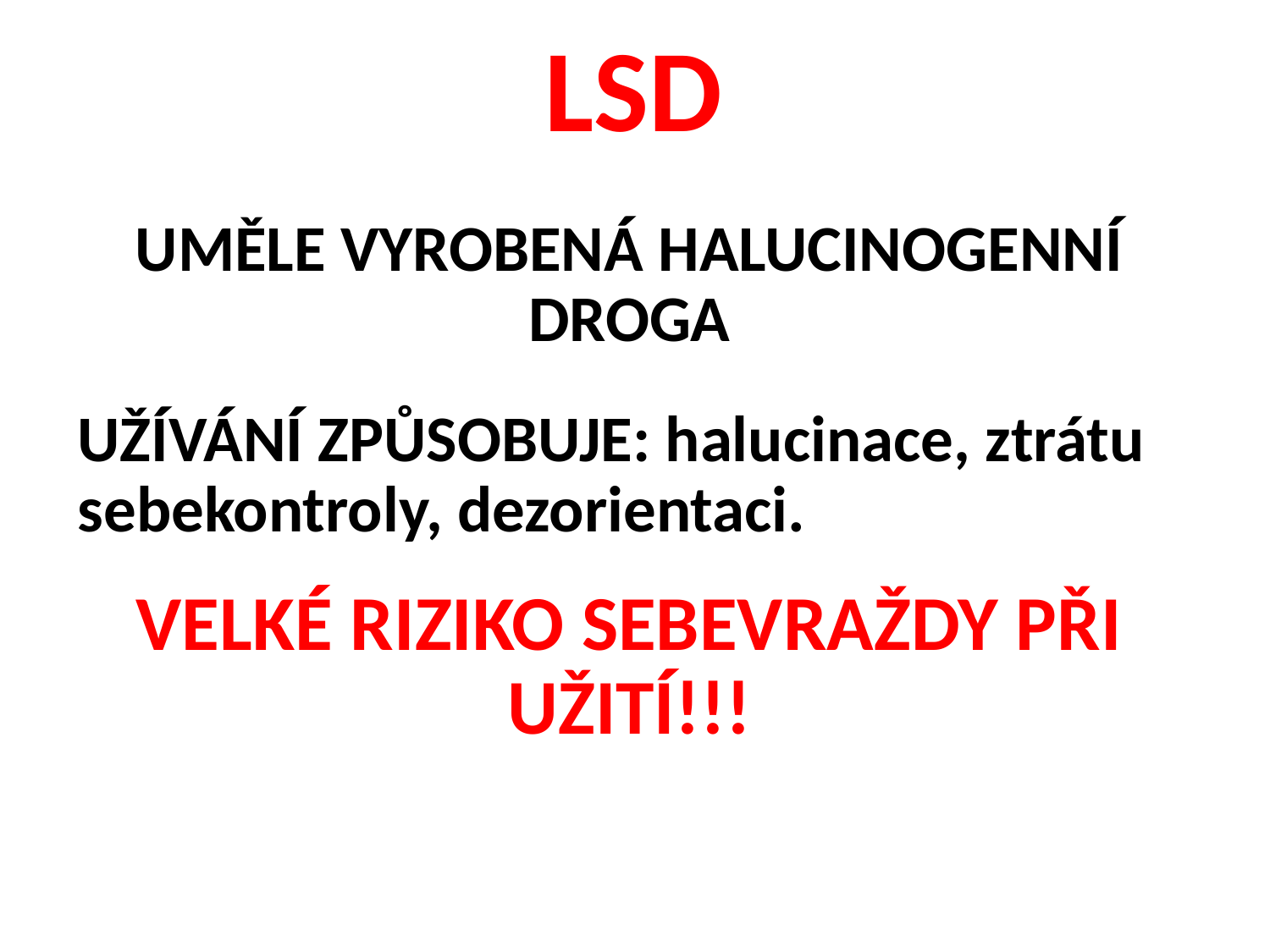

LSD
UMĚLE VYROBENÁ HALUCINOGENNÍ DROGA
UŽÍVÁNÍ ZPŮSOBUJE: halucinace, ztrátu sebekontroly, dezorientaci.
VELKÉ RIZIKO SEBEVRAŽDY PŘI UŽITÍ!!!